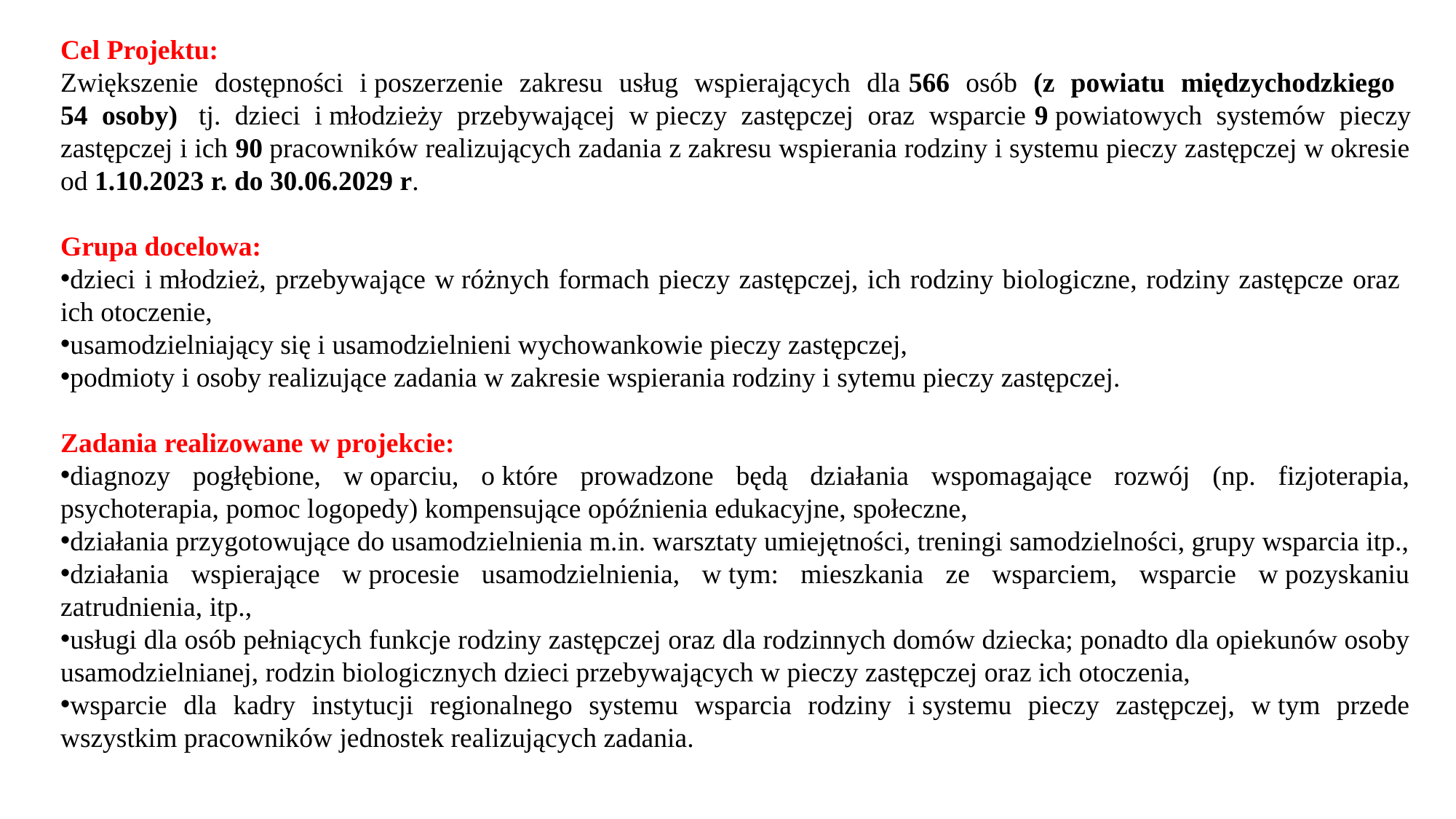

Cel Projektu:
Zwiększenie dostępności i poszerzenie zakresu usług wspierających dla 566 osób (z powiatu międzychodzkiego
54 osoby)  tj. dzieci i młodzieży przebywającej w pieczy zastępczej oraz wsparcie 9 powiatowych systemów pieczy zastępczej i ich 90 pracowników realizujących zadania z zakresu wspierania rodziny i systemu pieczy zastępczej w okresie od 1.10.2023 r. do 30.06.2029 r.

Grupa docelowa:
dzieci i młodzież, przebywające w różnych formach pieczy zastępczej, ich rodziny biologiczne, rodziny zastępcze oraz
ich otoczenie,
usamodzielniający się i usamodzielnieni wychowankowie pieczy zastępczej,
podmioty i osoby realizujące zadania w zakresie wspierania rodziny i sytemu pieczy zastępczej.

Zadania realizowane w projekcie:
diagnozy pogłębione, w oparciu, o które prowadzone będą działania wspomagające rozwój (np. fizjoterapia, psychoterapia, pomoc logopedy) kompensujące opóźnienia edukacyjne, społeczne,
działania przygotowujące do usamodzielnienia m.in. warsztaty umiejętności, treningi samodzielności, grupy wsparcia itp.,
działania wspierające w procesie usamodzielnienia, w tym: mieszkania ze wsparciem, wsparcie w pozyskaniu zatrudnienia, itp.,
usługi dla osób pełniących funkcje rodziny zastępczej oraz dla rodzinnych domów dziecka; ponadto dla opiekunów osoby usamodzielnianej, rodzin biologicznych dzieci przebywających w pieczy zastępczej oraz ich otoczenia,
wsparcie dla kadry instytucji regionalnego systemu wsparcia rodziny i systemu pieczy zastępczej, w tym przede wszystkim pracowników jednostek realizujących zadania.